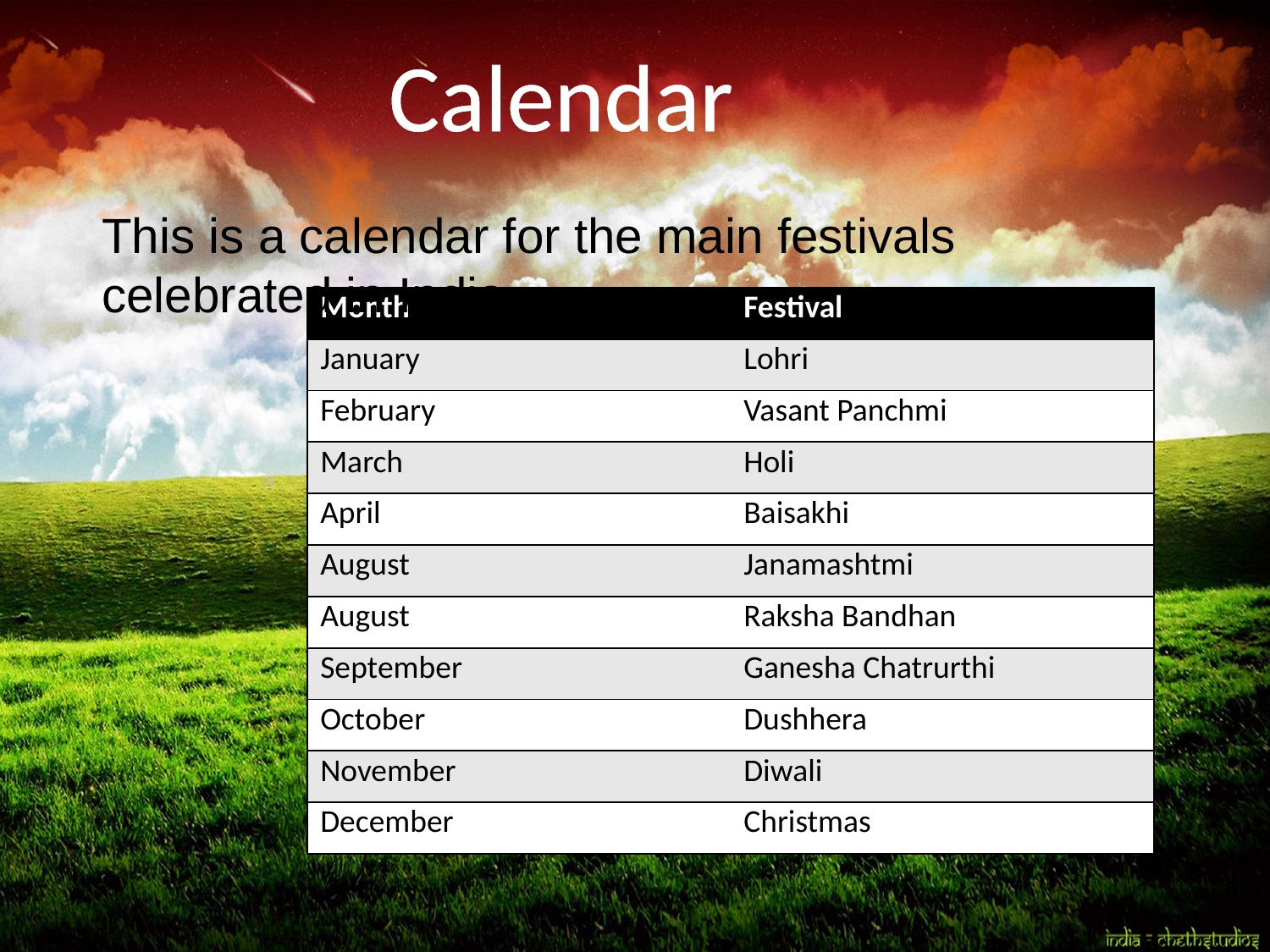

Calendar
This is a calendar for the main festivals celebrated in India….
| Month | Festival |
| --- | --- |
| January | Lohri |
| February | Vasant Panchmi |
| March | Holi |
| April | Baisakhi |
| August | Janamashtmi |
| August | Raksha Bandhan |
| September | Ganesha Chatrurthi |
| October | Dushhera |
| November | Diwali |
| December | Christmas |